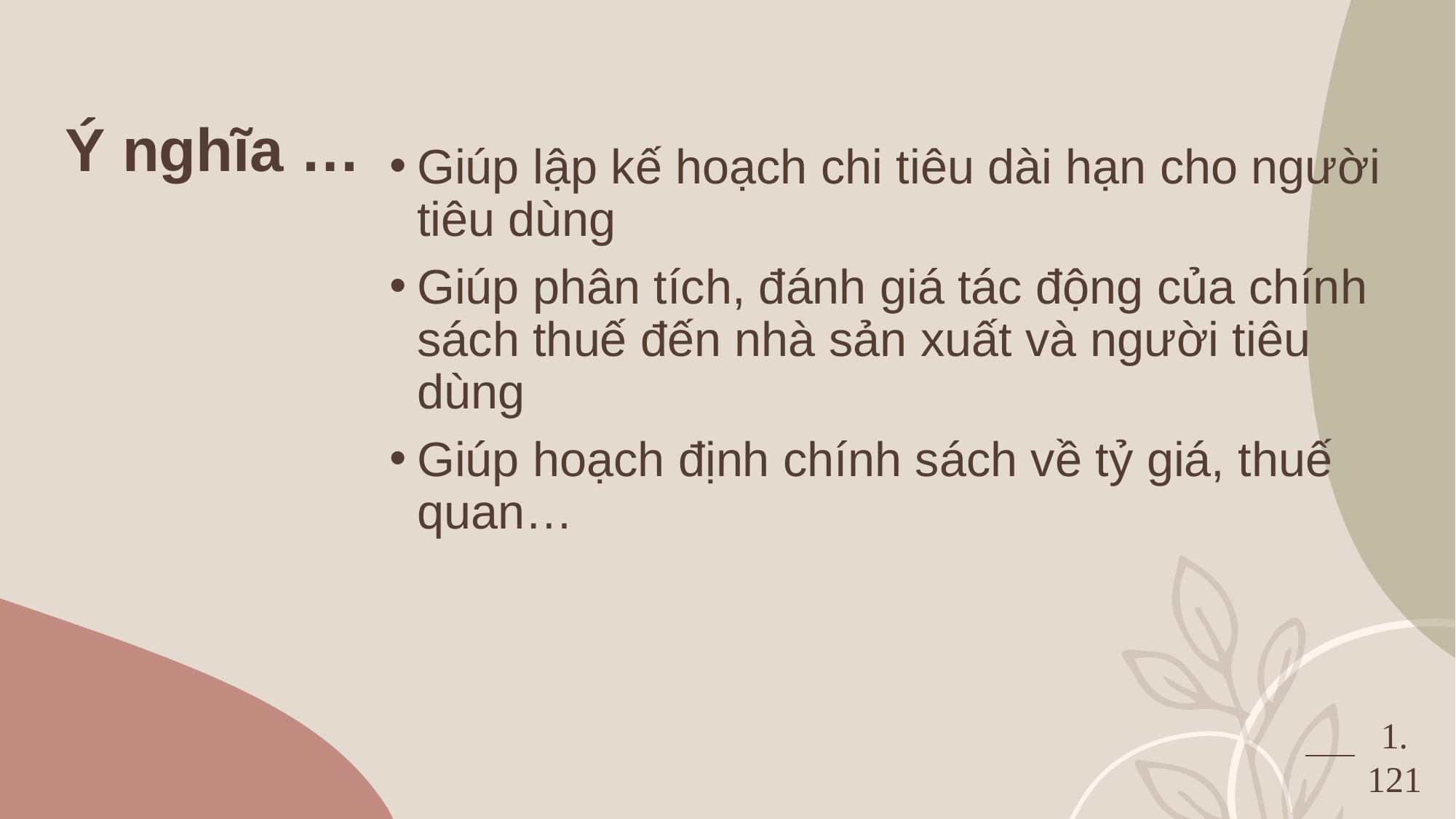

Ý nghĩa …
Giúp lập kế hoạch chi tiêu dài hạn cho người tiêu dùng
Giúp phân tích, đánh giá tác động của chính sách thuế đến nhà sản xuất và người tiêu dùng
Giúp hoạch định chính sách về tỷ giá, thuế quan…
1.121